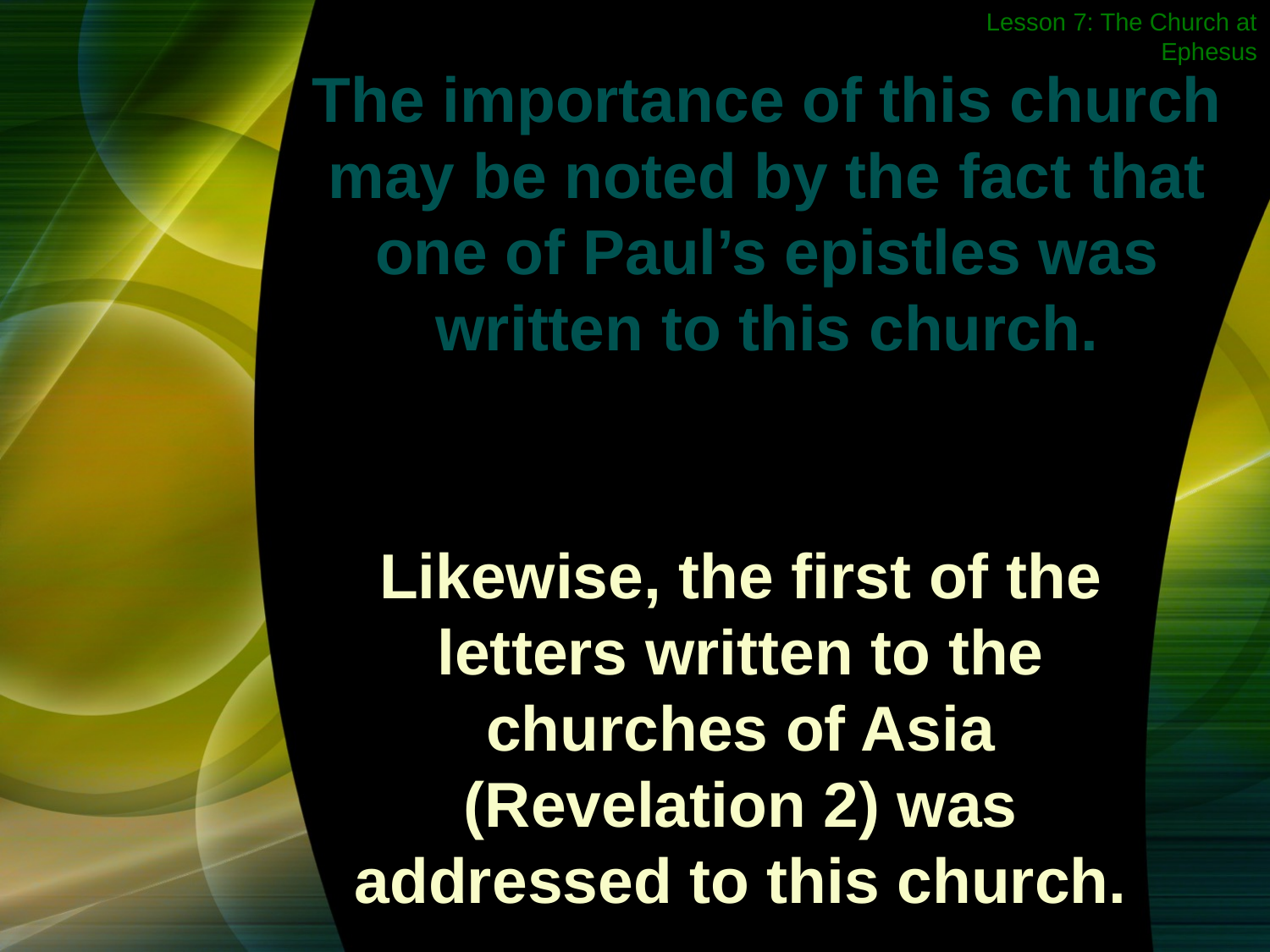

Lesson 7: The Church at Ephesus
The importance of this church may be noted by the fact that one of Paul’s epistles was written to this church.
Likewise, the first of the letters written to the churches of Asia (Revelation 2) was addressed to this church.